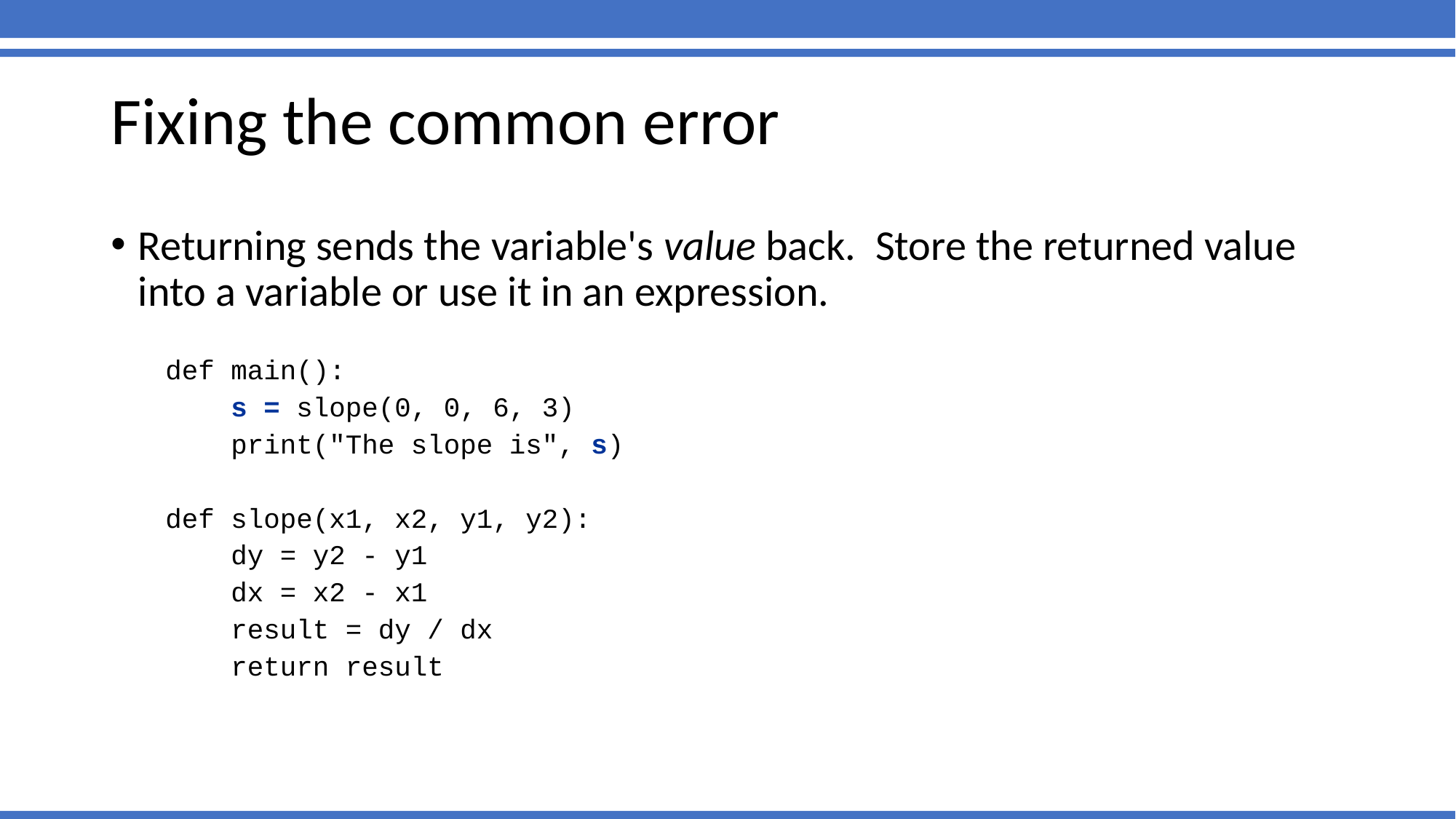

# Fixing the common error
Returning sends the variable's value back.  Store the returned value into a variable or use it in an expression.

def main():
    s = slope(0, 0, 6, 3)
    print("The slope is", s)

def slope(x1, x2, y1, y2):
    dy = y2 - y1
    dx = x2 - x1
    result = dy / dx
    return result